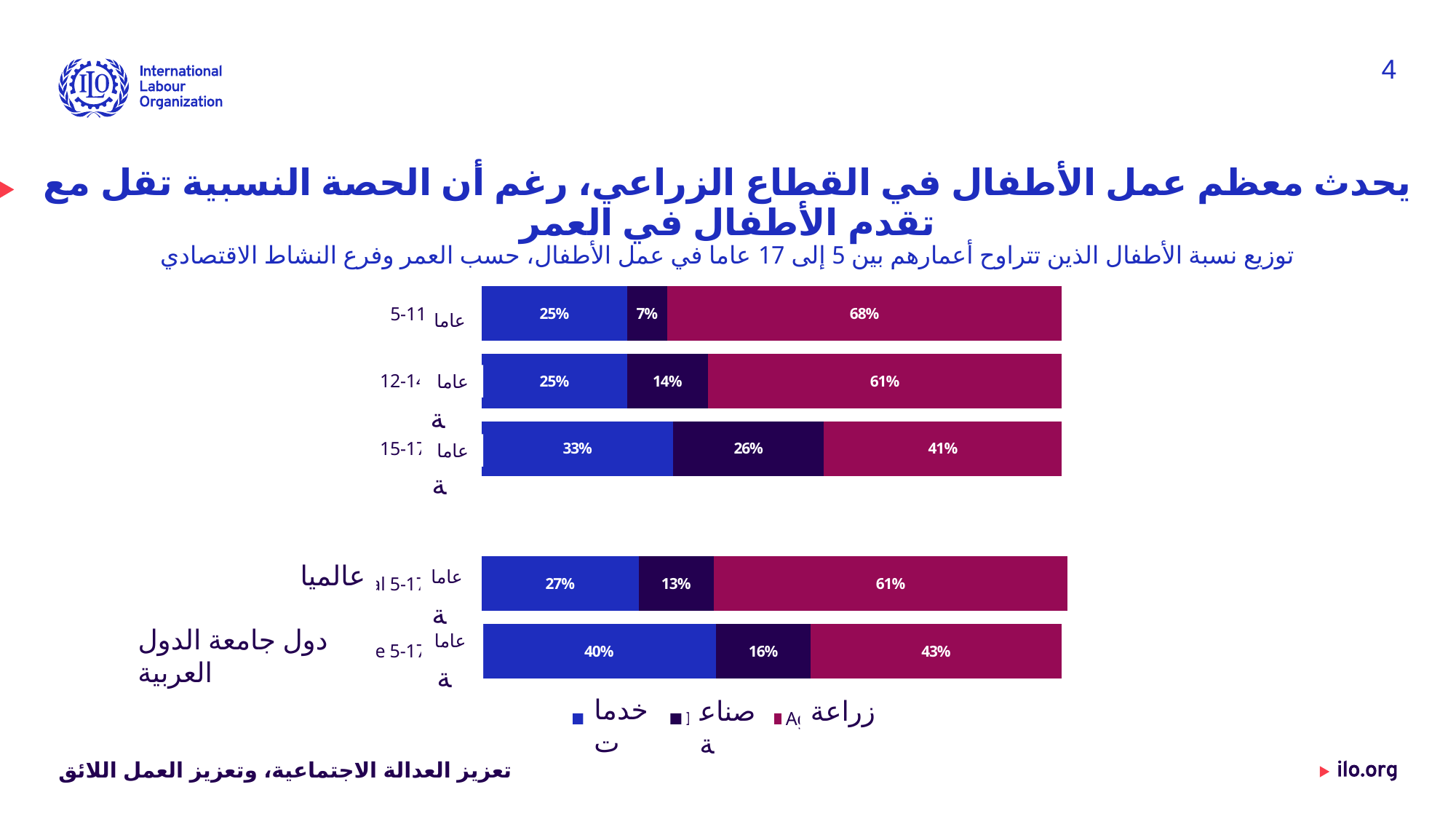

4
# يحدث معظم عمل الأطفال في القطاع الزراعي، رغم أن الحصة النسبية تقل مع تقدم الأطفال في العمر توزيع نسبة الأطفال الذين تتراوح أعمارهم بين 5 إلى 17 عاما في عمل الأطفال، حسب العمر وفرع النشاط الاقتصادي

### Chart

| Category | Services | Industry | Agriculture |
|---|---|---|---|
| Arab League 5-17 years | 0.4042131 | 0.1625914 | 0.4331954 |
| Global 5-17 years | 0.27 | 0.13 | 0.61 |
|  | None | None | None |
| 15-17 years | 0.33 | 0.26 | 0.41 |
| 12-14 years | 0.25 | 0.14 | 0.61 |
| 5-11 years | 0.25 | 0.07 | 0.68 |
عاما
سنة
عاما
سنة
عاما
عالميا
سنة
عاما
دول جامعة الدول العربية
سنة
سنة
عاما
خدمات
صناعة
زراعة
تعزيز العدالة الاجتماعية، وتعزيز العمل اللائق
Date: Monday / 01 / October / 2019